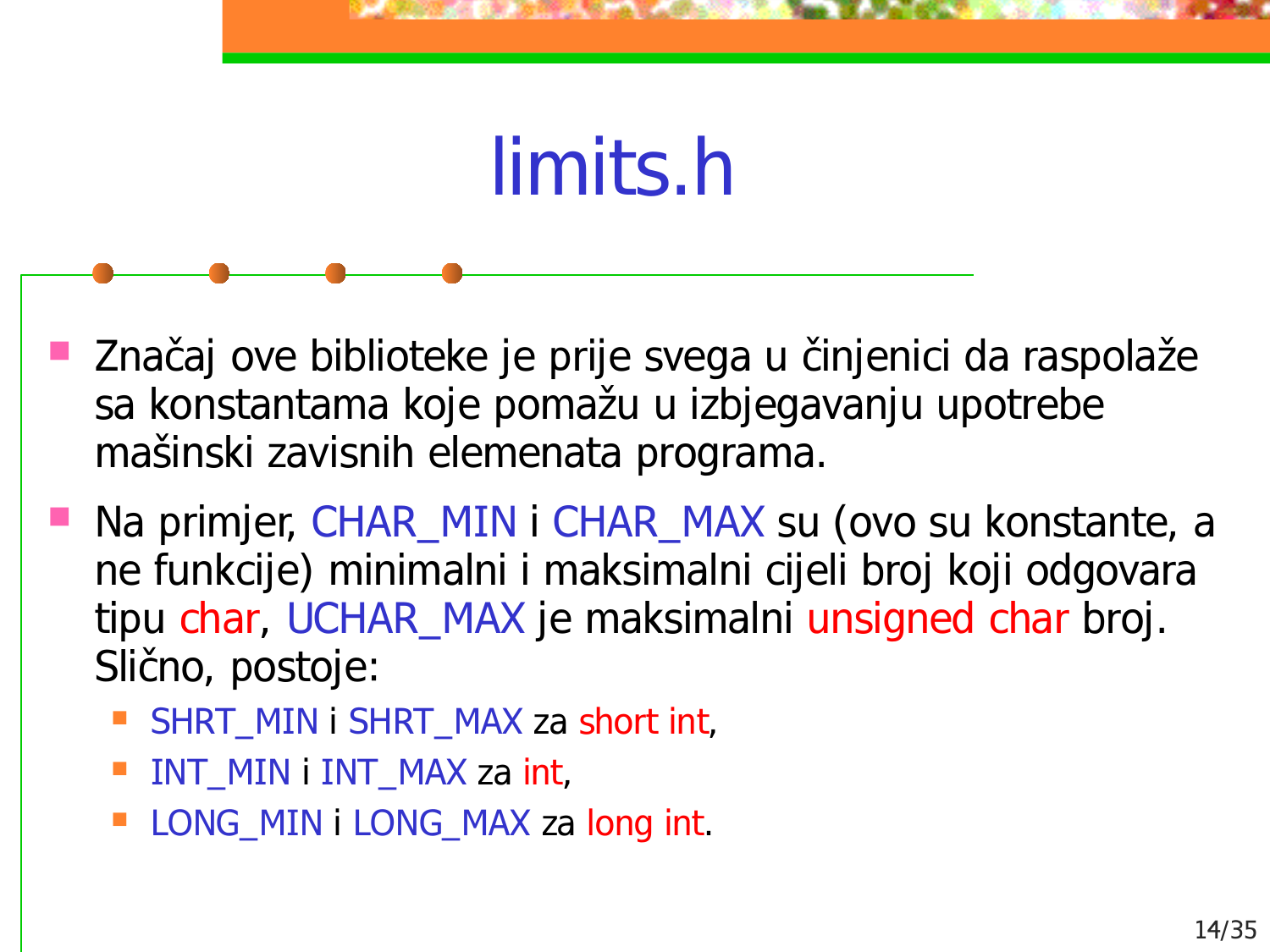

# limits.h
Značaj ove biblioteke je prije svega u činjenici da raspolaže sa konstantama koje pomažu u izbjegavanju upotrebe mašinski zavisnih elemenata programa.
Na primjer, CHAR_MIN i CHAR_MAX su (ovo su konstante, a ne funkcije) minimalni i maksimalni cijeli broj koji odgovara tipu char, UCHAR_MAX je maksimalni unsigned char broj. Slično, postoje:
SHRT_MIN i SHRT_MAX za short int,
INT_MIN i INT_MAX za int,
LONG_MIN i LONG_MAX za long int.
14/35